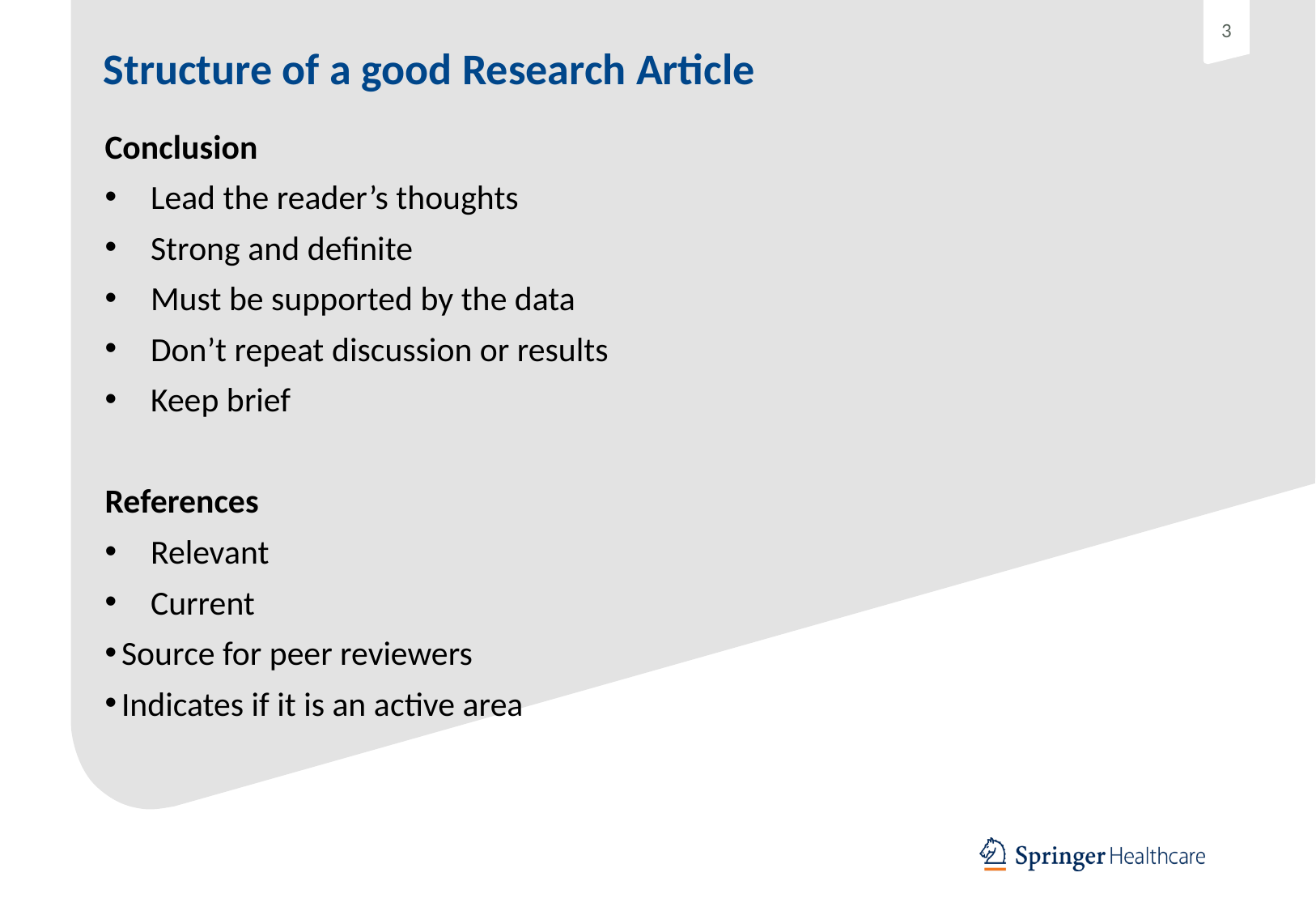

# Structure of a good Research Article

Conclusion
Lead the reader’s thoughts
Strong and definite
Must be supported by the data
Don’t repeat discussion or results
Keep brief

References
Relevant
Current
Source for peer reviewers
Indicates if it is an active area